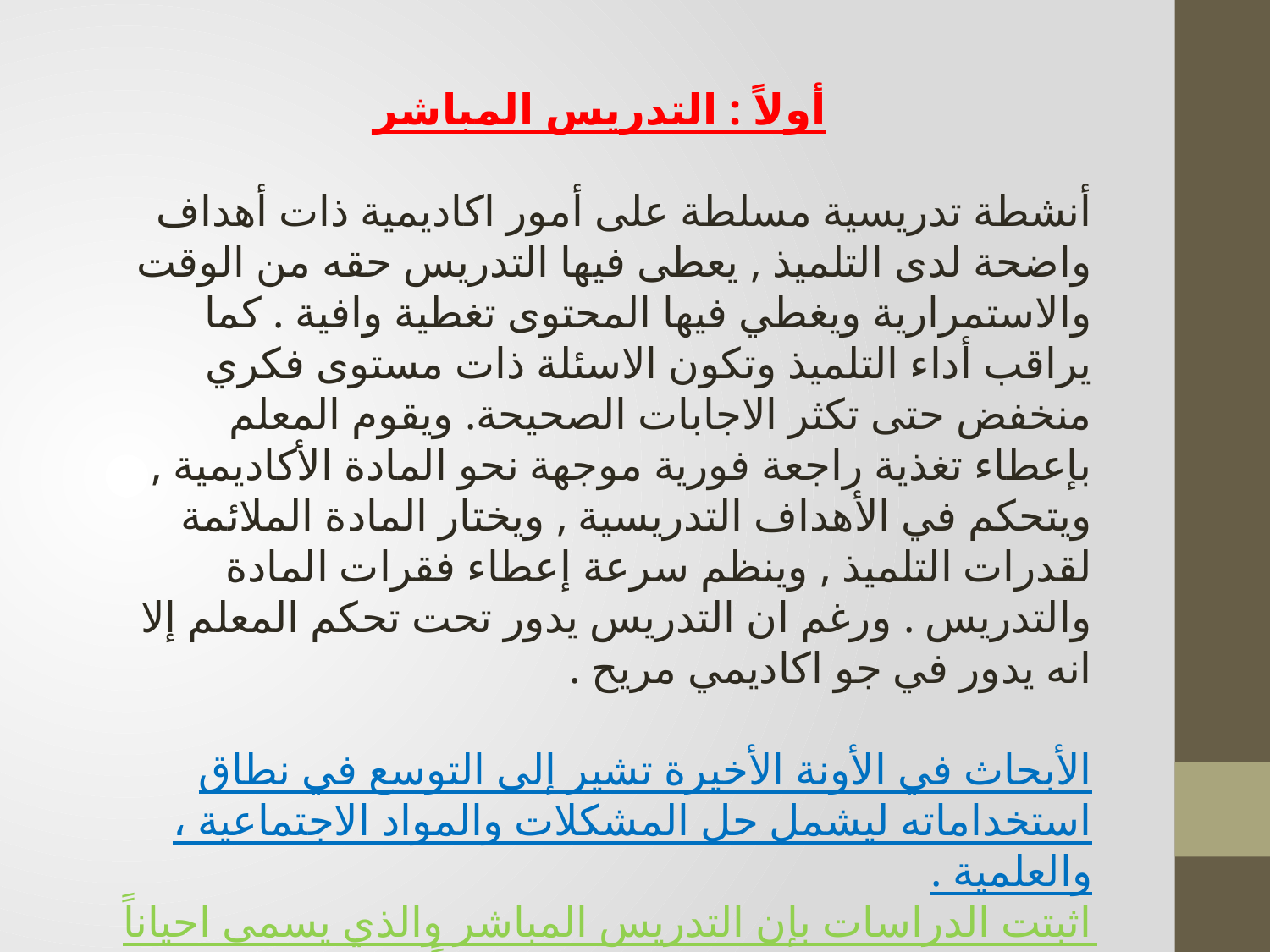

أولاً : التدريس المباشر

أنشطة تدريسية مسلطة على أمور اكاديمية ذات أهداف واضحة لدى التلميذ , يعطى فيها التدريس حقه من الوقت والاستمرارية ويغطي فيها المحتوى تغطية وافية . كما يراقب أداء التلميذ وتكون الاسئلة ذات مستوى فكري منخفض حتى تكثر الاجابات الصحيحة. ويقوم المعلم بإعطاء تغذية راجعة فورية موجهة نحو المادة الأكاديمية , ويتحكم في الأهداف التدريسية , ويختار المادة الملائمة لقدرات التلميذ , وينظم سرعة إعطاء فقرات المادة والتدريس . ورغم ان التدريس يدور تحت تحكم المعلم إلا انه يدور في جو اكاديمي مريح .

الأبحاث في الأونة الأخيرة تشير إلى التوسع في نطاق استخداماته ليشمل حل المشكلات والمواد الاجتماعية ، والعلمية .
اثبتت الدراسات بإن التدريس المباشر والذي يسمى احياناً بالتدريس الواضح  يجمع في طياته عدداً من مكونات التدريس الفاعل, وأن التواصل النشط بين المعلم والتلميذ هو مفتاح هذا النوع من التدريس .